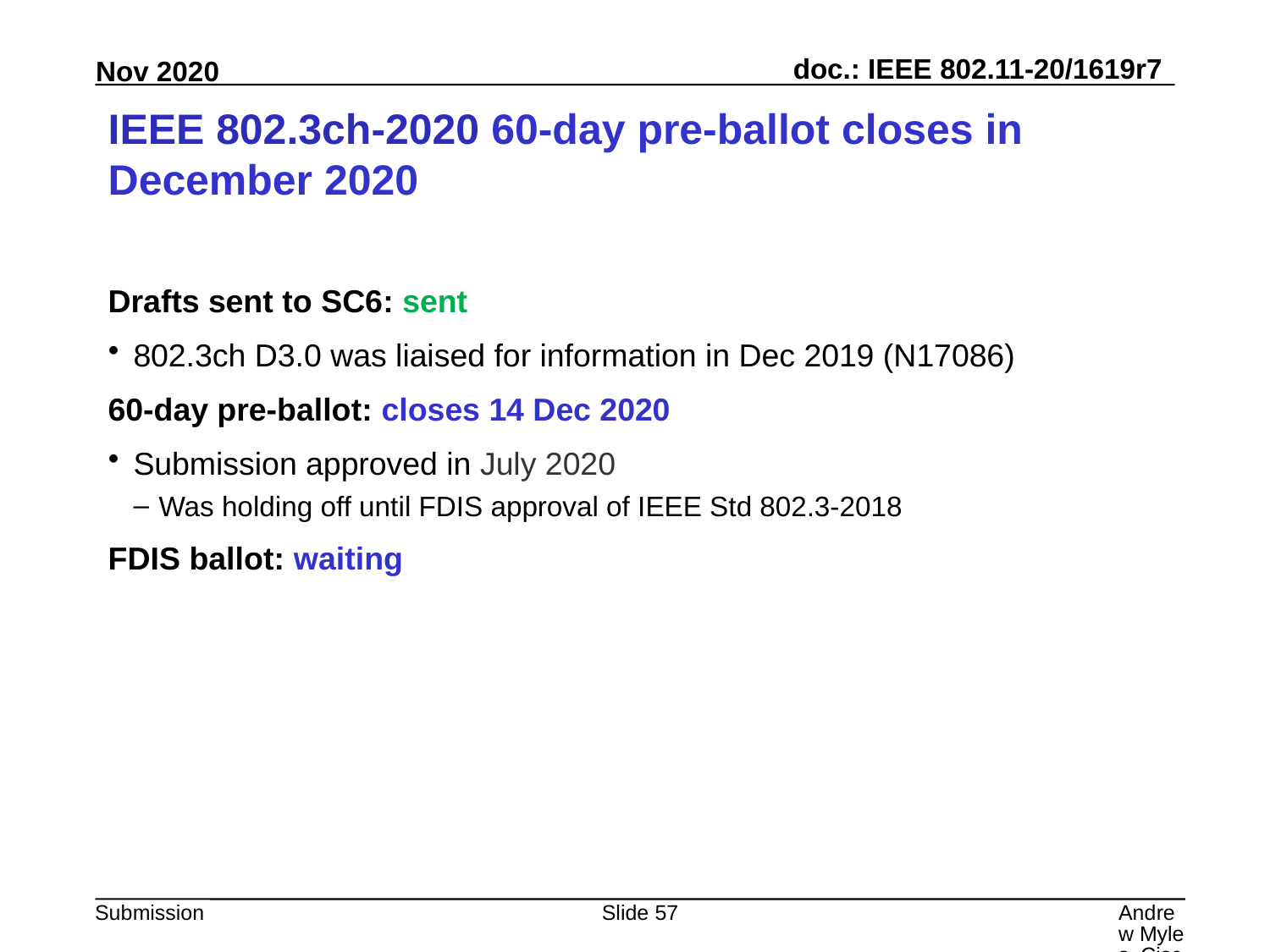

# IEEE 802.3ch-2020 60-day pre-ballot closes in December 2020
Drafts sent to SC6: sent
802.3ch D3.0 was liaised for information in Dec 2019 (N17086)
60-day pre-ballot: closes 14 Dec 2020
Submission approved in July 2020
Was holding off until FDIS approval of IEEE Std 802.3-2018
FDIS ballot: waiting

Slide 57
Andrew Myles, Cisco